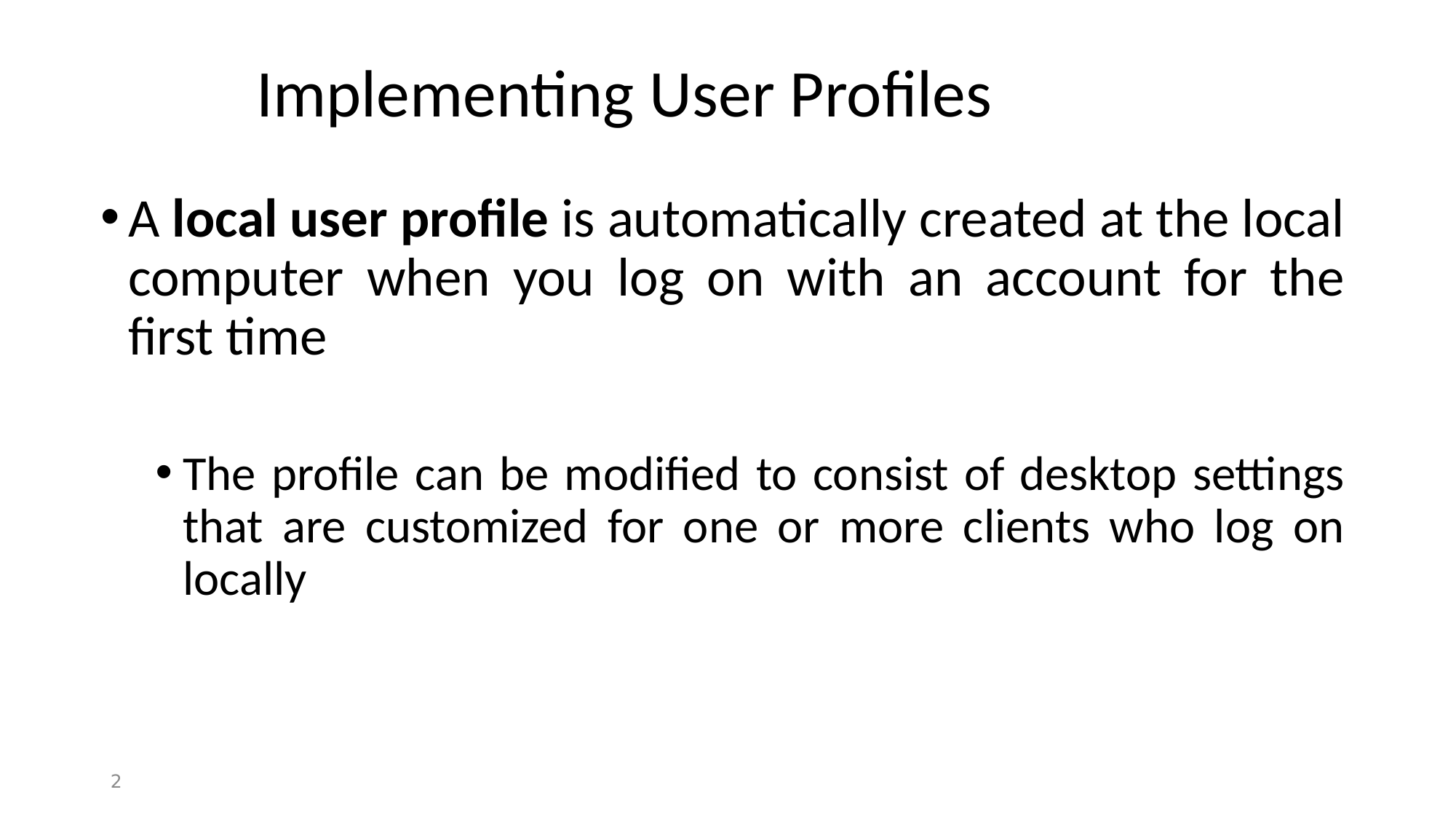

# Implementing User Profiles
A local user profile is automatically created at the local computer when you log on with an account for the first time

The profile can be modified to consist of desktop settings that are customized for one or more clients who log on locally
2